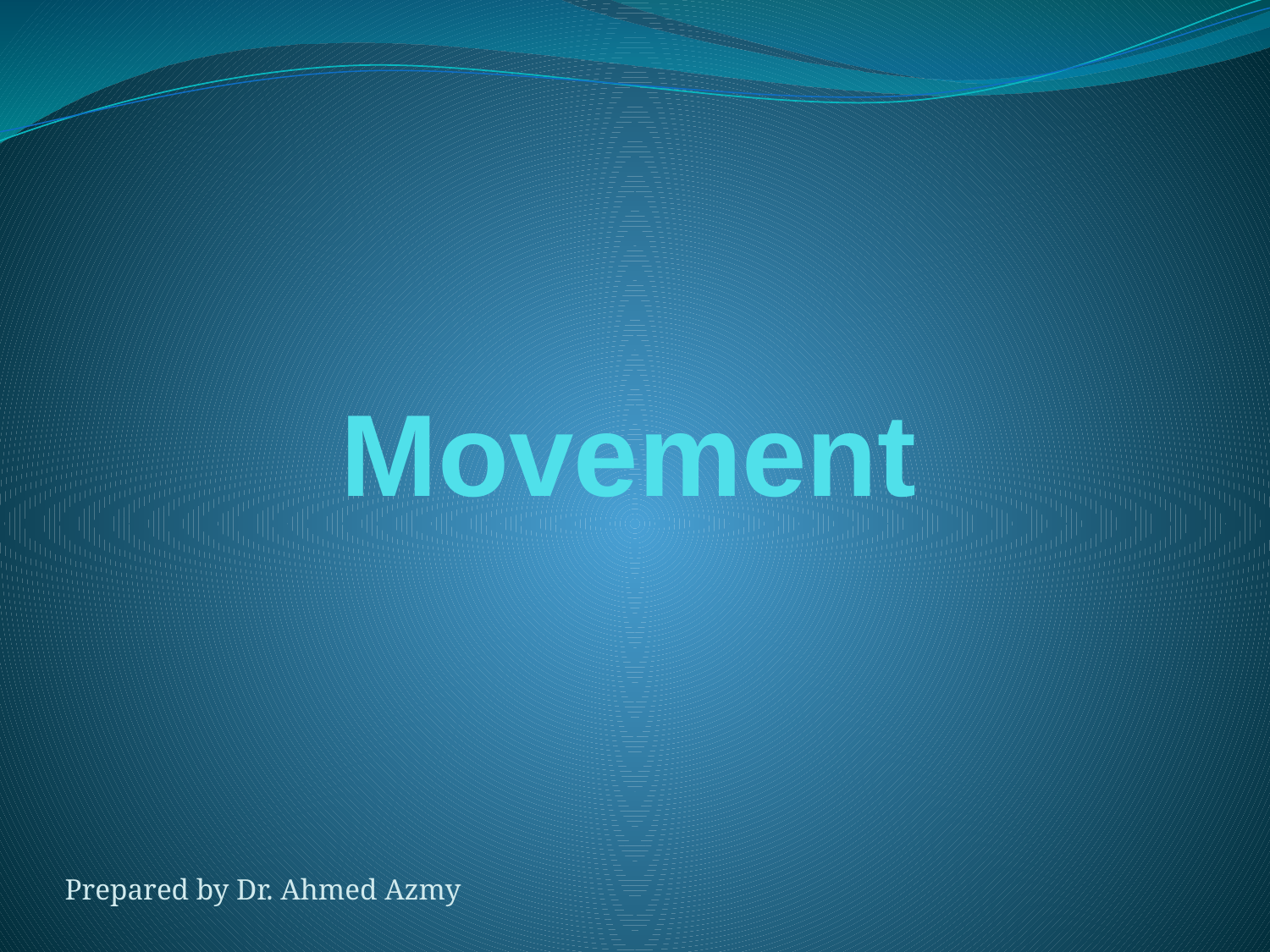

# Movement
Prepared by Dr. Ahmed Azmy